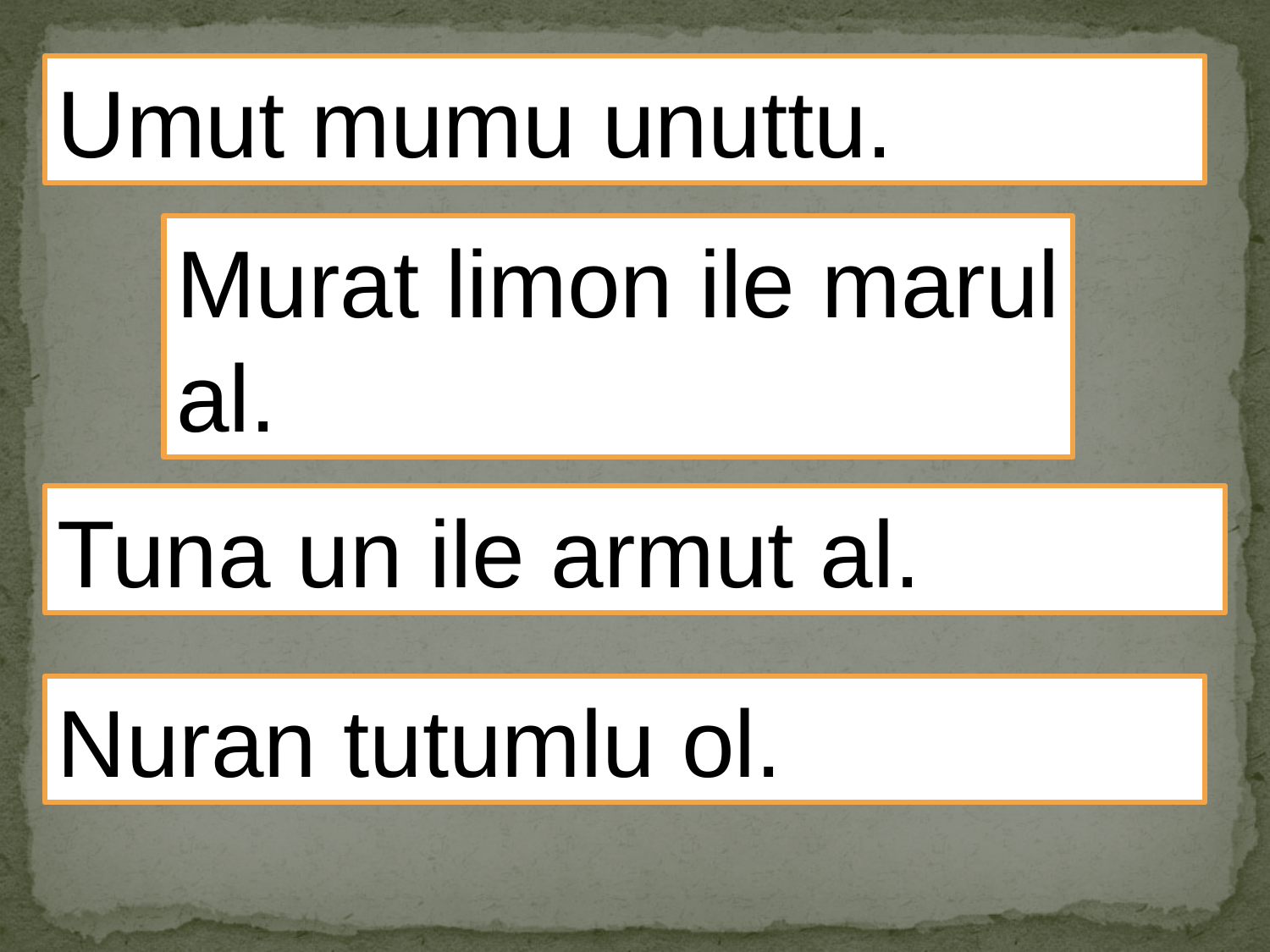

Umut mumu unuttu.
Murat limon ile marul
al.
Tuna un ile armut al.
Nuran tutumlu ol.